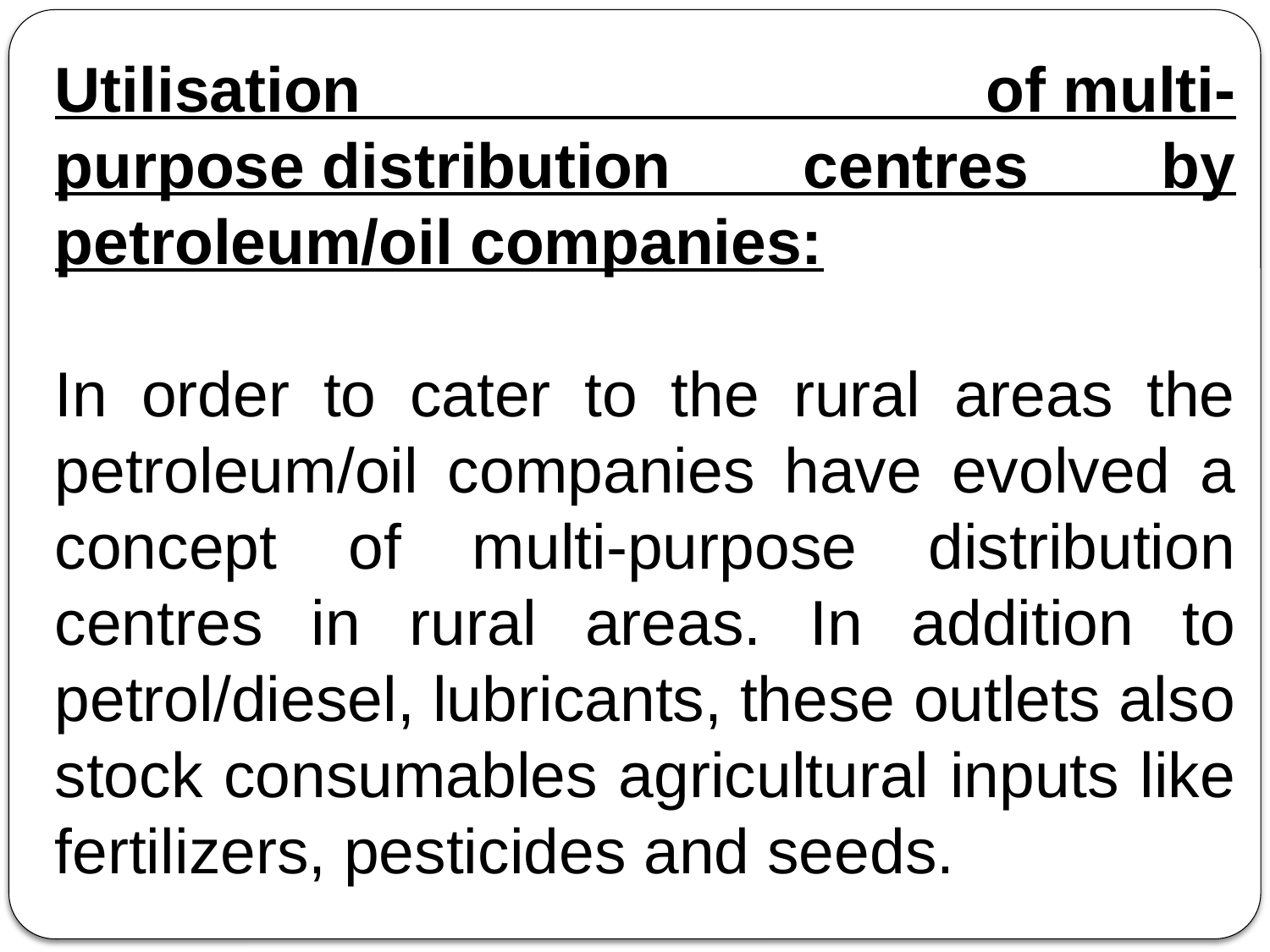

Utilisation of multi-purpose distribution centres by petroleum/oil companies:

In order to cater to the rural areas the petroleum/oil companies have evolved a concept of multi-purpose distribution centres in rural areas. In addition to petrol/diesel, lubricants, these outlets also stock consumables agricultural inputs like fertilizers, pesticides and seeds.